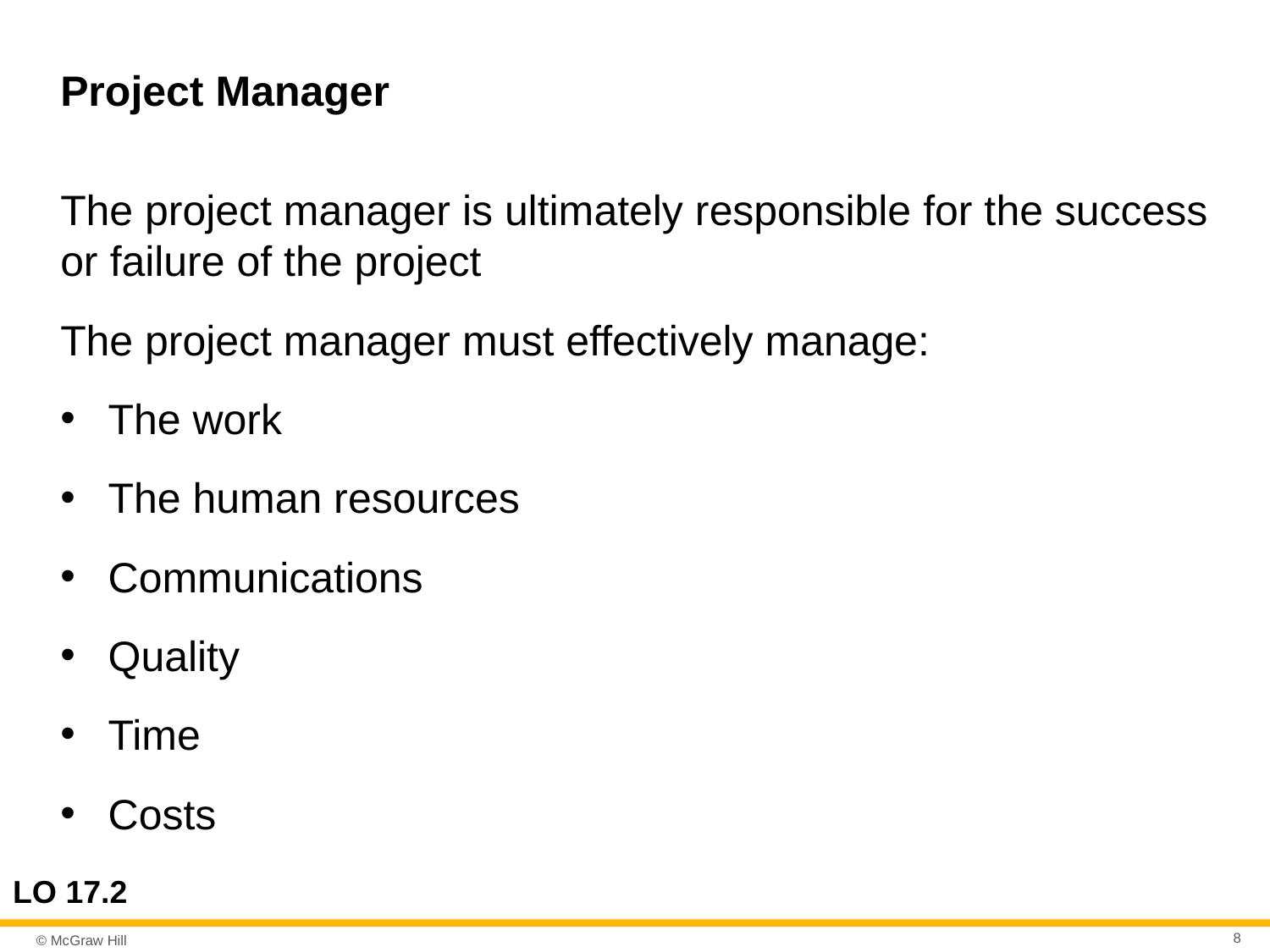

# Project Manager
The project manager is ultimately responsible for the success or failure of the project
The project manager must effectively manage:
The work
The human resources
Communications
Quality
Time
Costs
LO 17.2